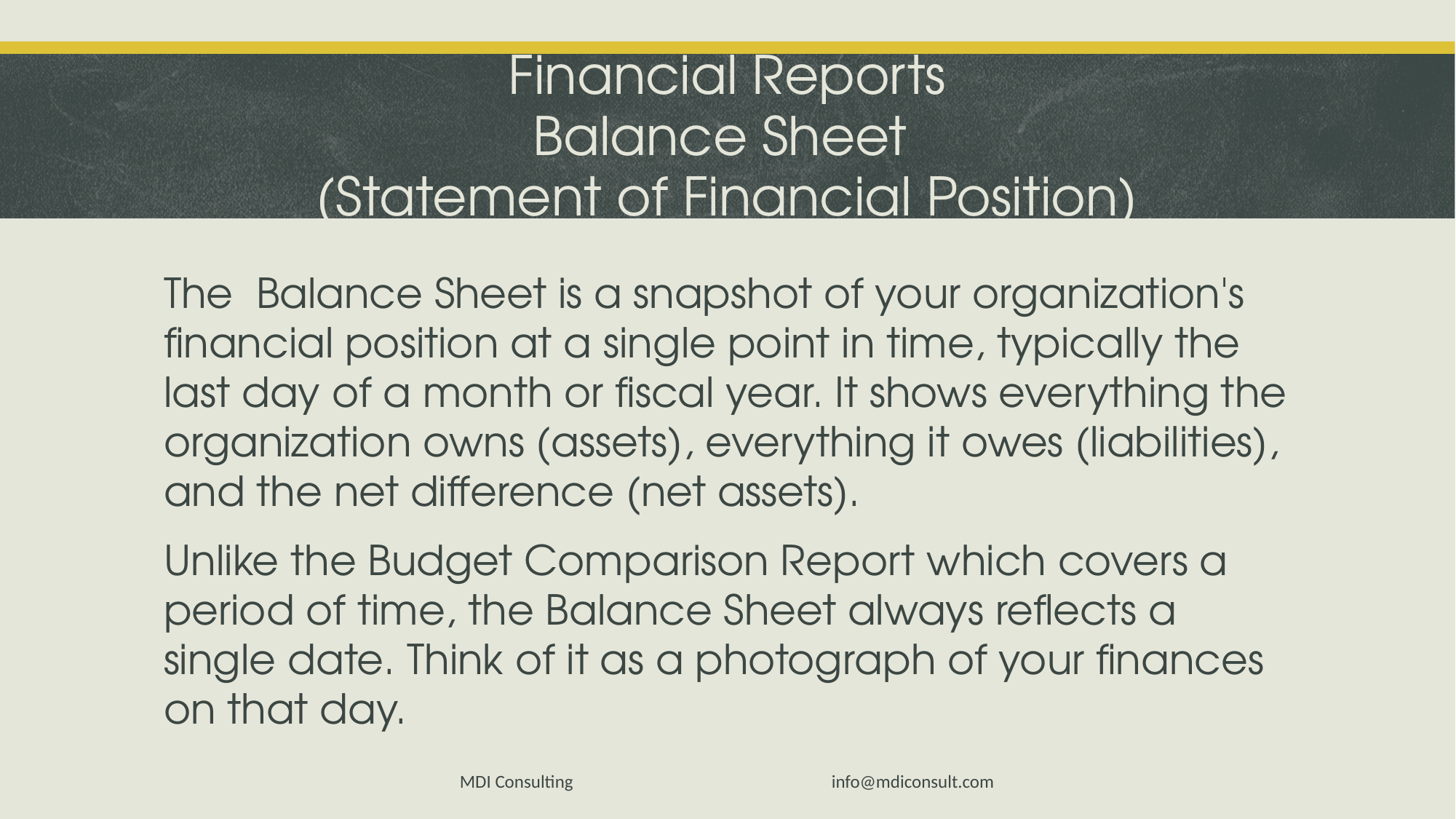

# Financial Reports Balance Sheet (Statement of Financial Position)
The  Balance Sheet is a snapshot of your organization's financial position at a single point in time, typically the last day of a month or fiscal year. It shows everything the organization owns (assets), everything it owes (liabilities), and the net difference (net assets).
Unlike the Budget Comparison Report which covers a period of time, the Balance Sheet always reflects a single date. Think of it as a photograph of your finances on that day.

MDI Consulting                                                              info@mdiconsult.com